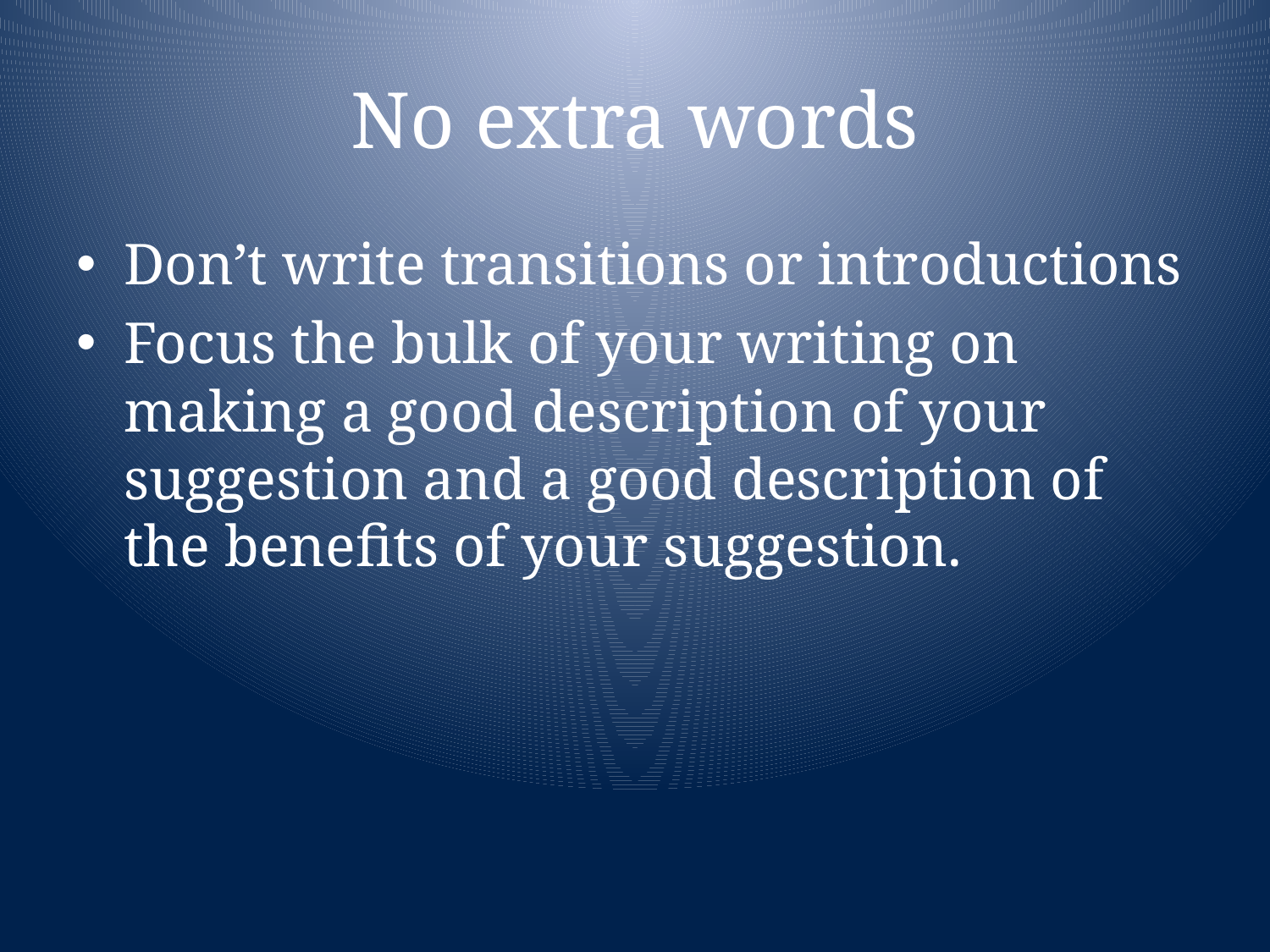

# No extra words
Don’t write transitions or introductions
Focus the bulk of your writing on making a good description of your suggestion and a good description of the benefits of your suggestion.